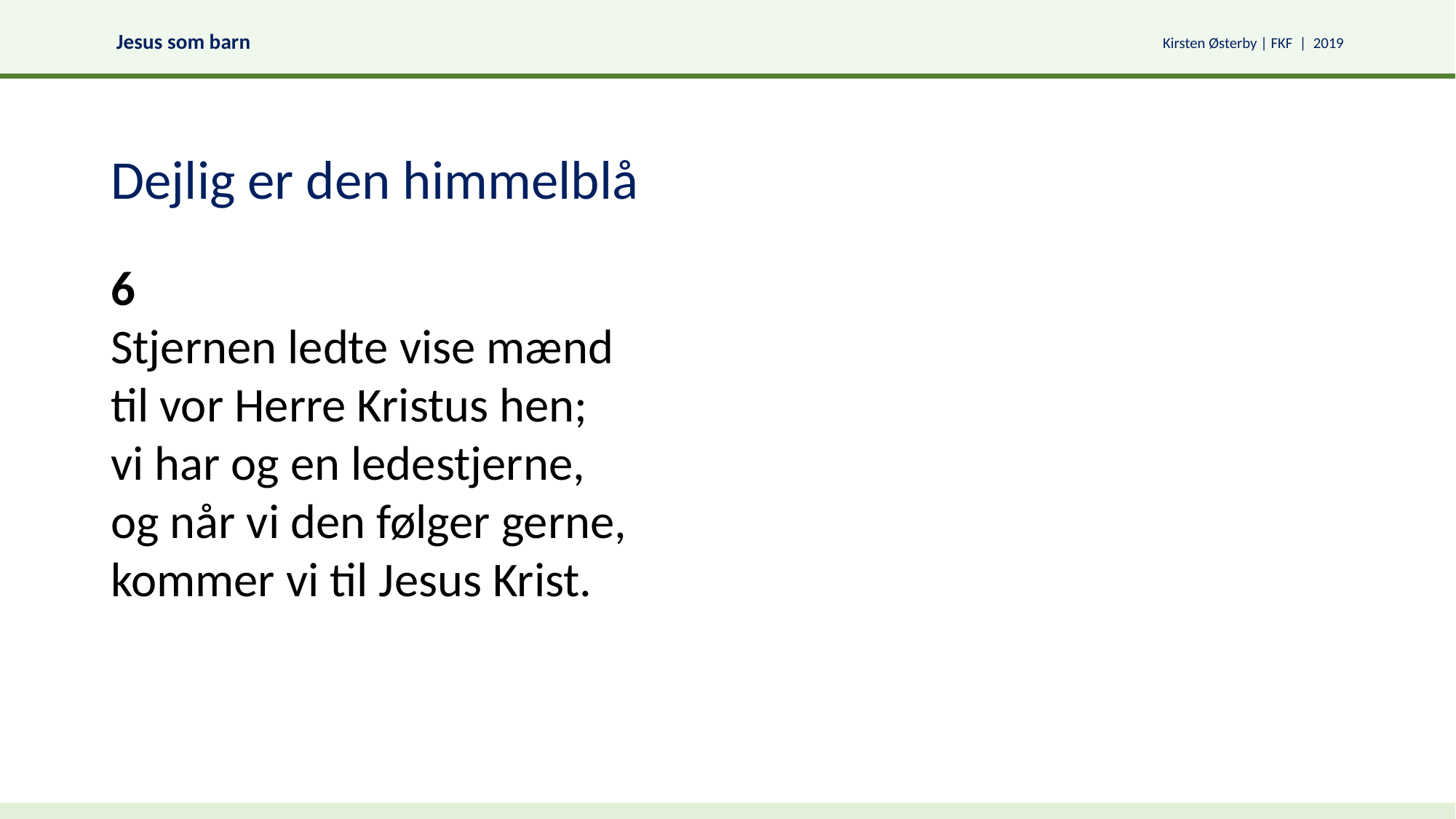

# Dejlig er den himmelblå
6
Stjernen ledte vise mænd
til vor Herre Kristus hen;
vi har og en ledestjerne,
og når vi den følger gerne,
kommer vi til Jesus Krist.